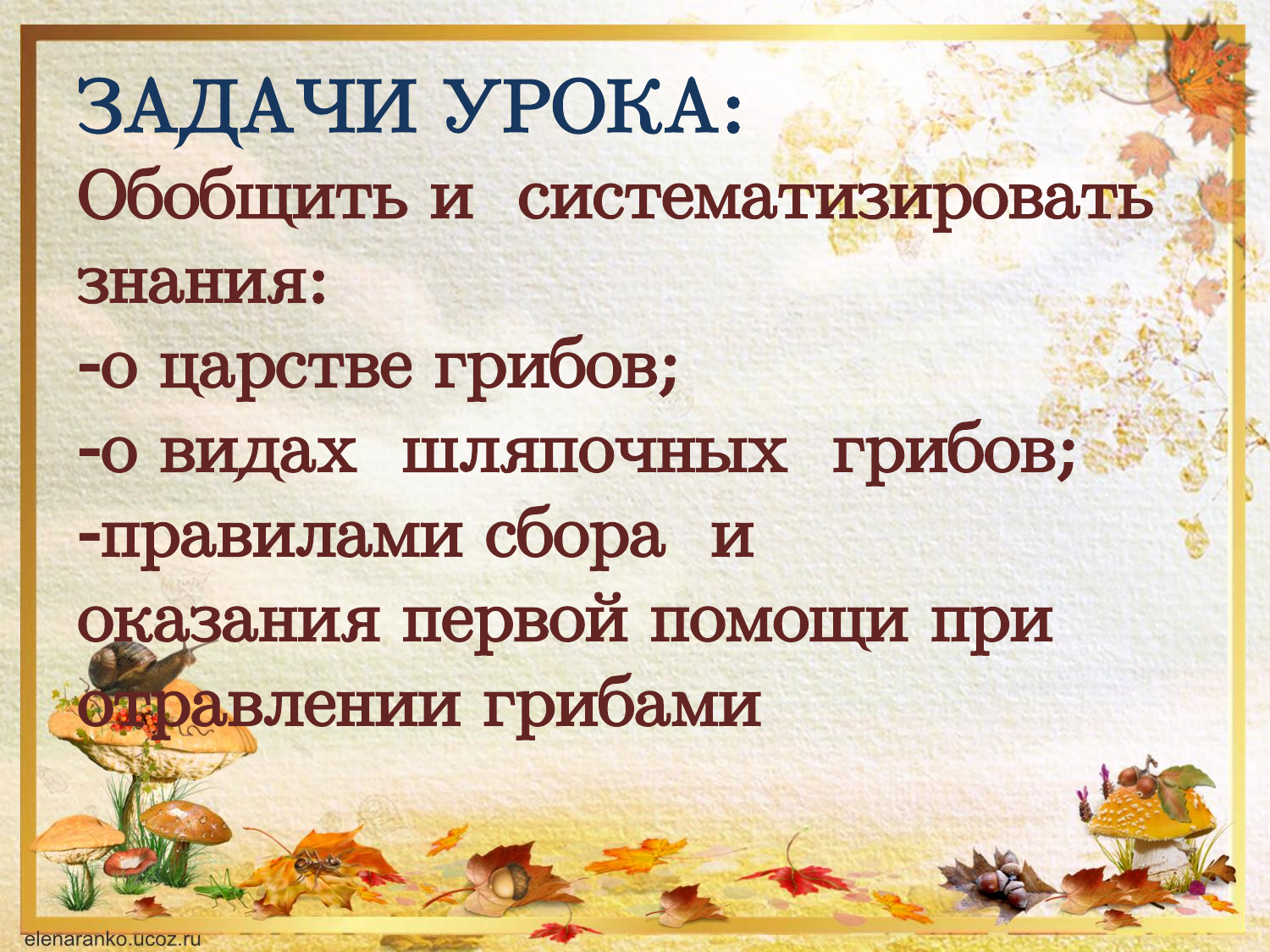

# ЗАДАЧИ УРОКА: Обобщить и  систематизировать знания: -о царстве грибов; -о видах  шляпочных  грибов; -правилами сбора  и оказания первой помощи при отравлении грибами